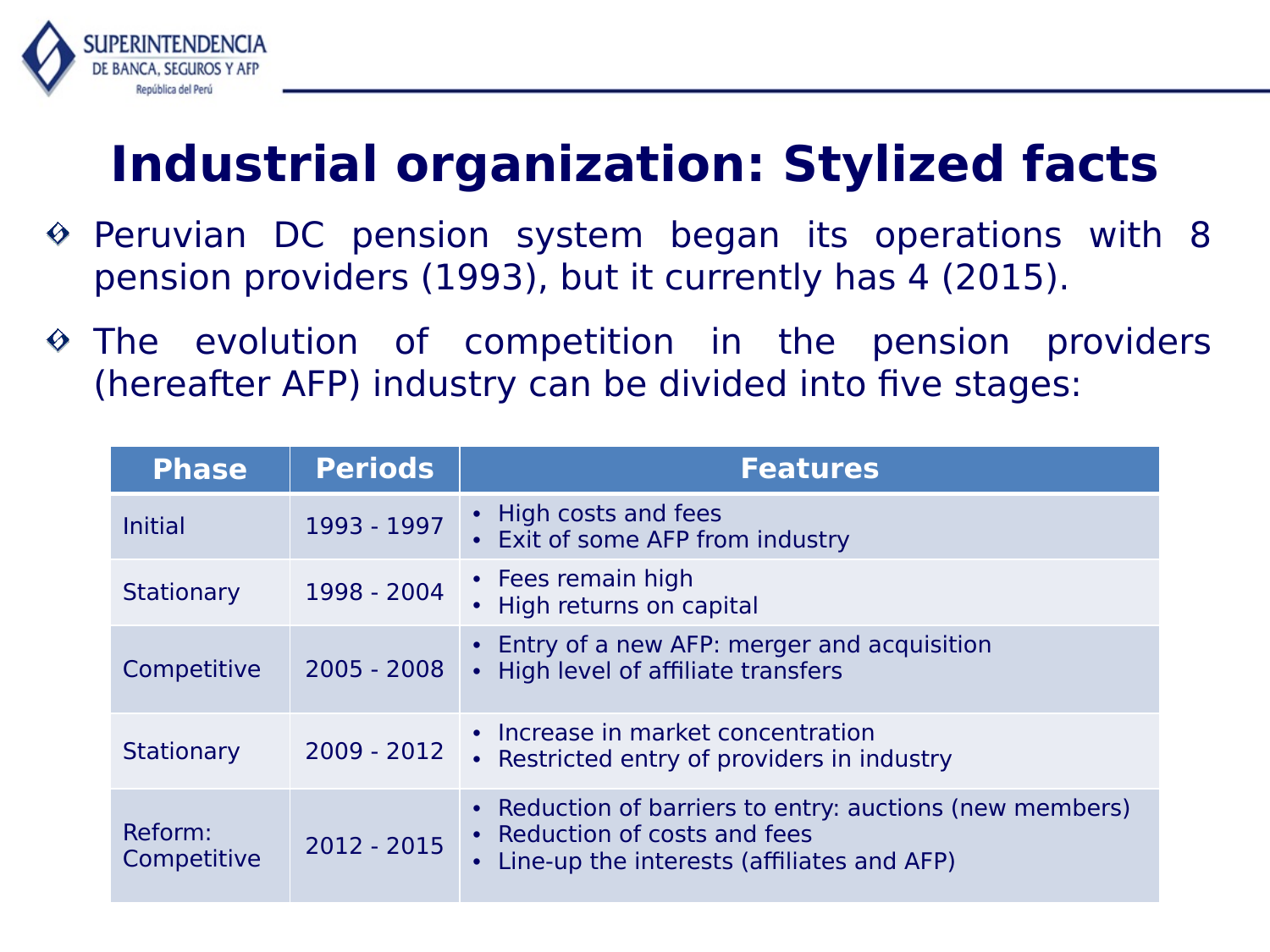

Industrial organization: Stylized facts
Peruvian DC pension system began its operations with 8 pension providers (1993), but it currently has 4 (2015).

The evolution of competition in the pension providers (hereafter AFP) industry can be divided into five stages:

| Phase | Periods | Features |
| --- | --- | --- |
| Initial | 1993 - 1997 | High costs and fees Exit of some AFP from industry |
| Stationary | 1998 - 2004 | Fees remain high High returns on capital |
| Competitive | 2005 - 2008 | Entry of a new AFP: merger and acquisition High level of affiliate transfers |
| Stationary | 2009 - 2012 | Increase in market concentration Restricted entry of providers in industry |
| Reform: Competitive | 2012 - 2015 | Reduction of barriers to entry: auctions (new members) Reduction of costs and fees Line-up the interests (affiliates and AFP) |